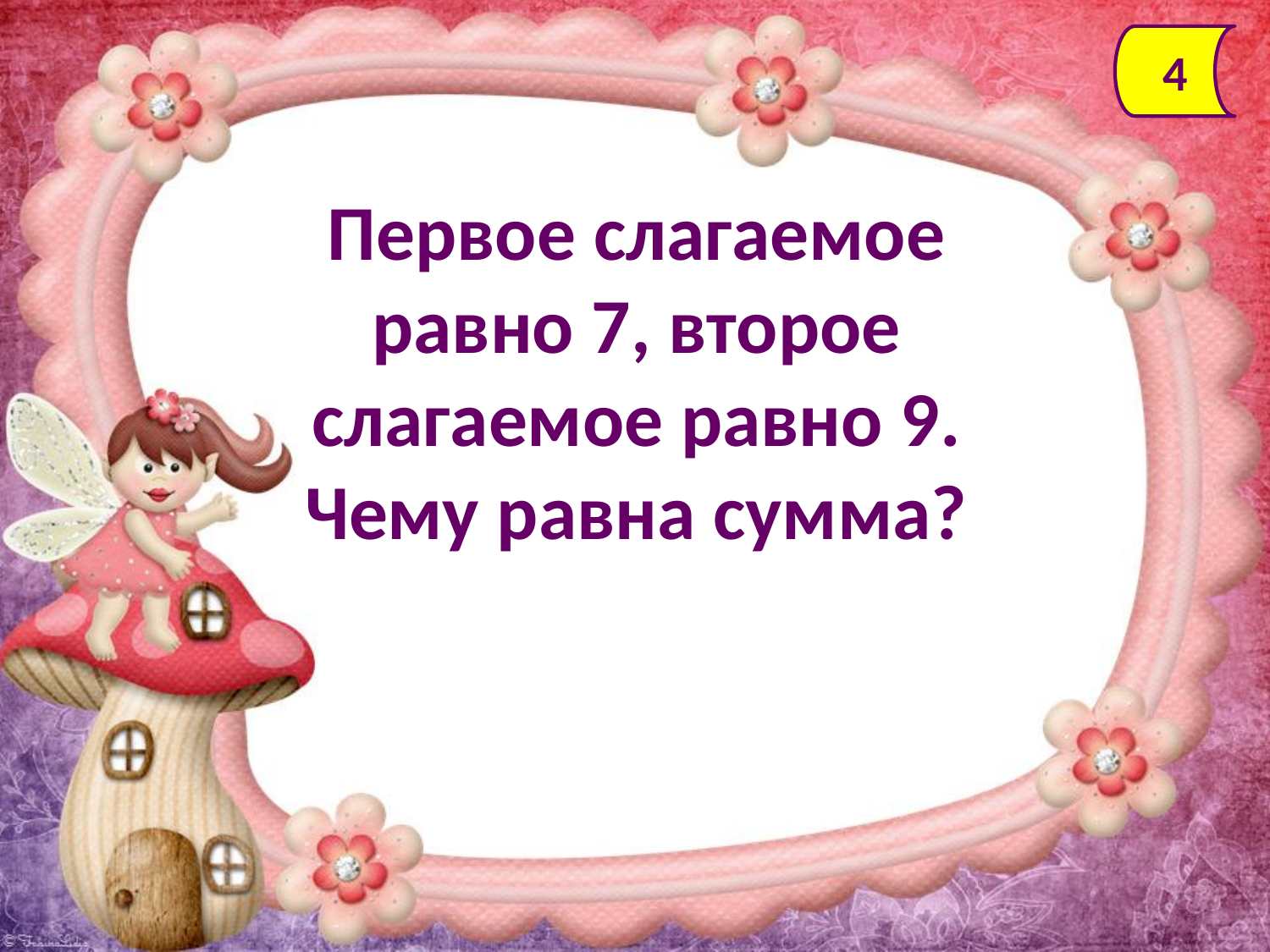

4
Первое слагаемое равно 7, второе слагаемое равно 9. Чему равна сумма?